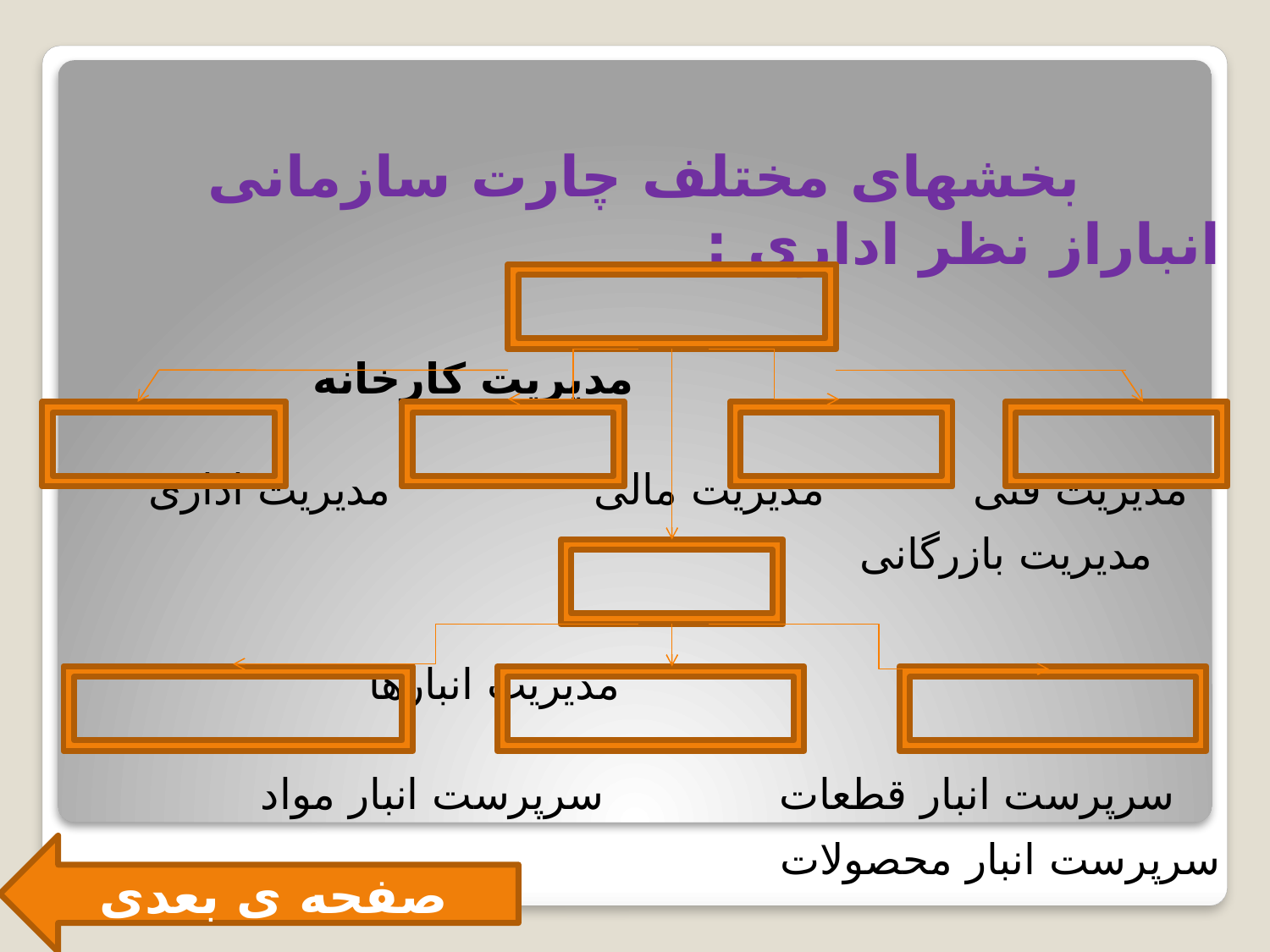

بخشهای مختلف چارت سازمانی انباراز نظر اداری :

                                              مدیریت کارخانه

     مدیریت فنی           مدیریت مالی               مدیریت اداری               مدیریت بازرگانی

                                               مدیریت انبارها

      سرپرست انبار قطعات             سرپرست انبار مواد              سرپرست انبار محصولات

صفحه ی بعدی